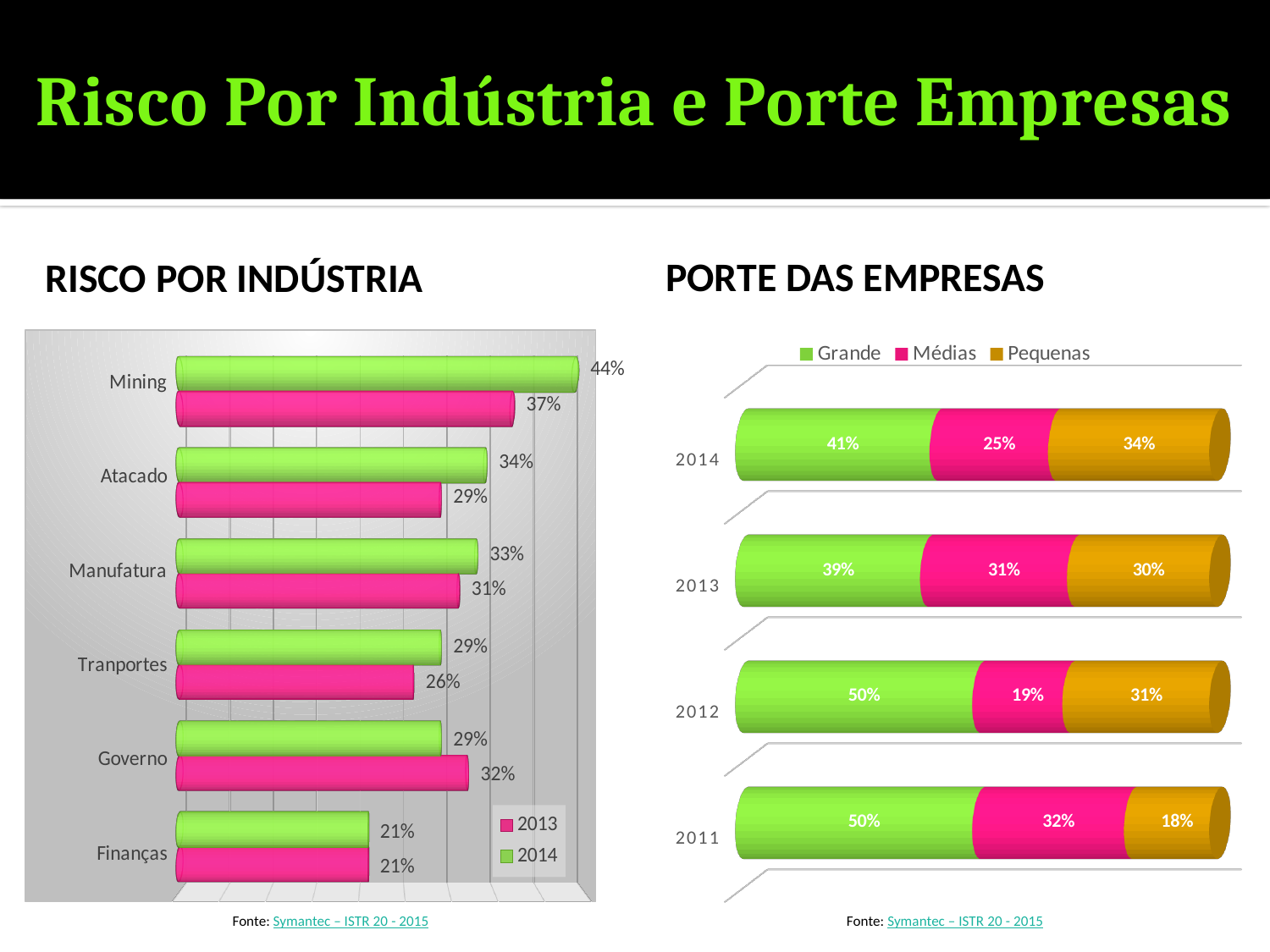

# Risco Por Indústria e Porte Empresas
Risco por indústria
Porte das empresas

[unsupported chart]

[unsupported chart]

Fonte: Symantec – ISTR 20 - 2015
Fonte: Symantec – ISTR 20 - 2015